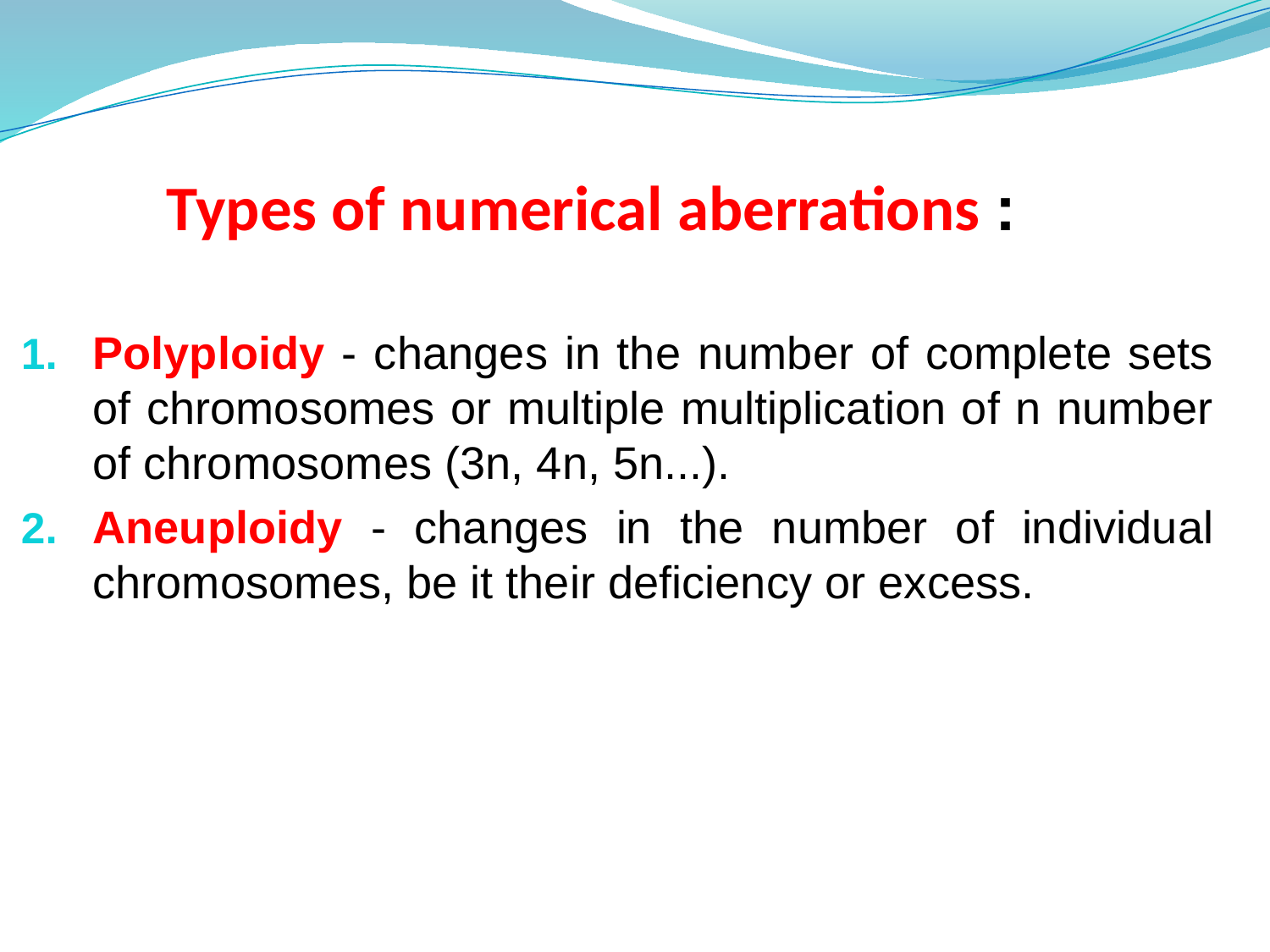

# Types of numerical aberrations :
Polyploidy - changes in the number of complete sets of chromosomes or multiple multiplication of n number of chromosomes (3n, 4n, 5n...).
Aneuploidy - changes in the number of individual chromosomes, be it their deficiency or excess.